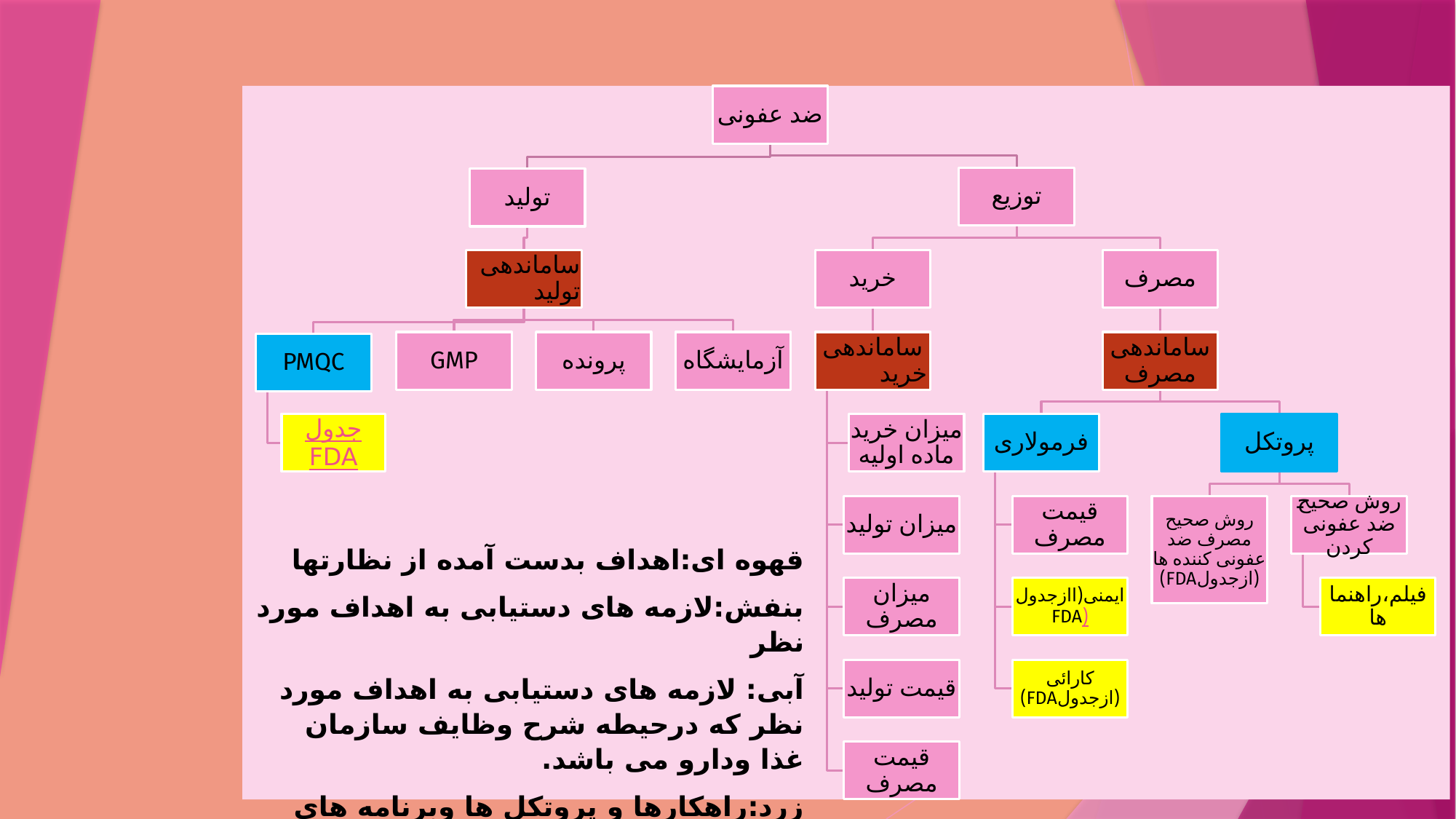

ضد عفونی
تولید
ساماندهی تولید
PMQC
جدولFDA
GMP
پرونده
آزمایشگاه
توزیع
خرید
ساماندهی خرید
میزان خرید ماده اولیه
میزان تولید
میزان مصرف
قیمت تولید
قیمت مصرف
مصرف
ساماندهی مصرف
فرمولاری
قیمت مصرف
ایمنی(اازجدولFDA)
کارائی (ازجدولFDA)
پروتکل
روش صحیح مصرف ضد عفونی کننده ها (ازجدولFDA)
روش صحیح ضد عفونی کردن
فیلم،راهنما ها
قهوه ای:اهداف بدست آمده از نظارتها
بنفش:لازمه های دستیابی به اهداف مورد نظر
آبی: لازمه های دستیابی به اهداف مورد نظر که درحیطه شرح وظایف سازمان غذا ودارو می باشد.
زرد:راهکارها و پروتکل ها وبرنامه های آموزشی آماده از طرف سازمان